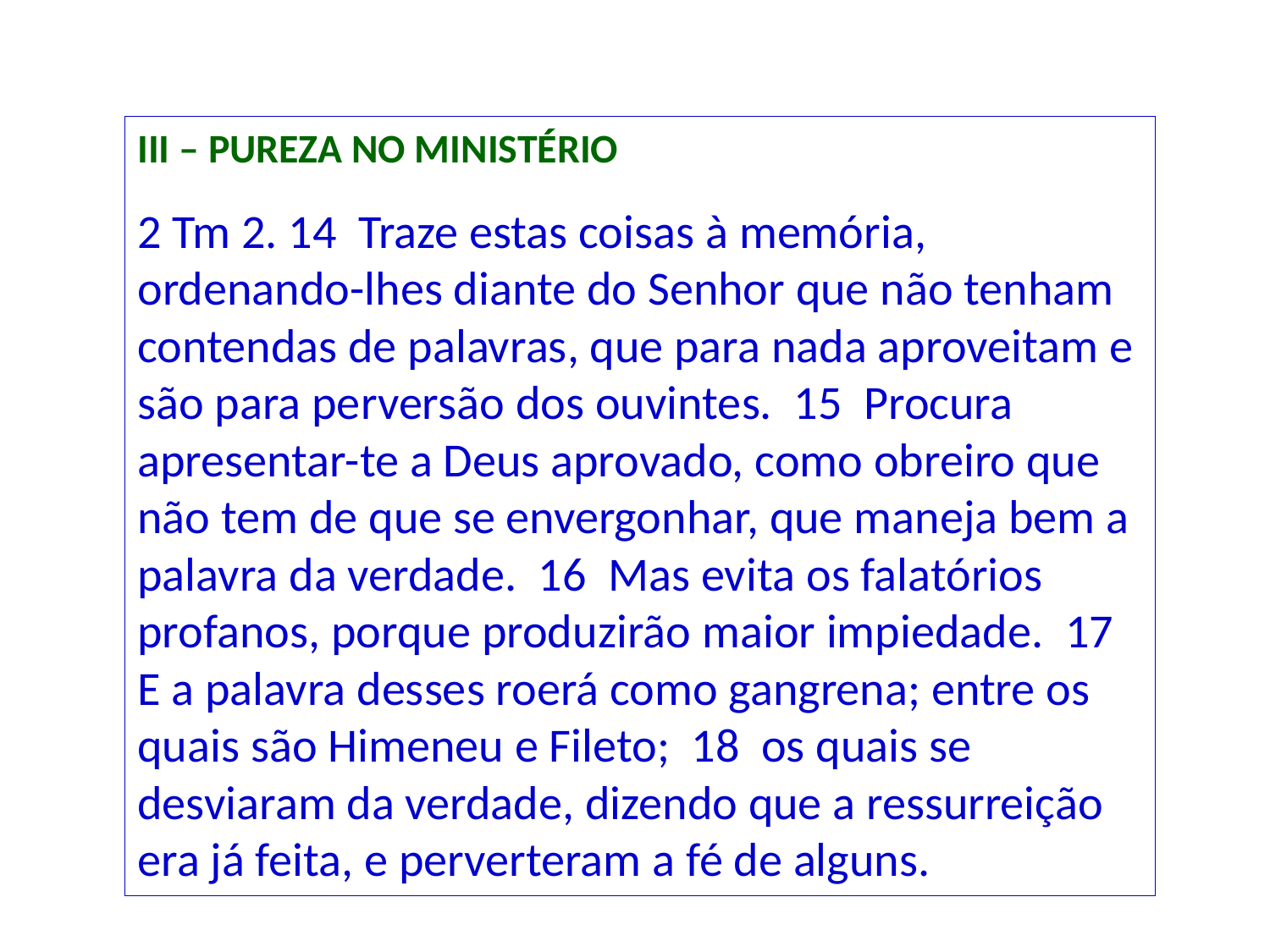

III – PUREZA NO MINISTÉRIO

2 Tm 2. 14  Traze estas coisas à memória, ordenando-lhes diante do Senhor que não tenham contendas de palavras, que para nada aproveitam e são para perversão dos ouvintes.  15  Procura apresentar-te a Deus aprovado, como obreiro que não tem de que se envergonhar, que maneja bem a palavra da verdade.  16  Mas evita os falatórios profanos, porque produzirão maior impiedade.  17  E a palavra desses roerá como gangrena; entre os quais são Himeneu e Fileto;  18  os quais se desviaram da verdade, dizendo que a ressurreição era já feita, e perverteram a fé de alguns.